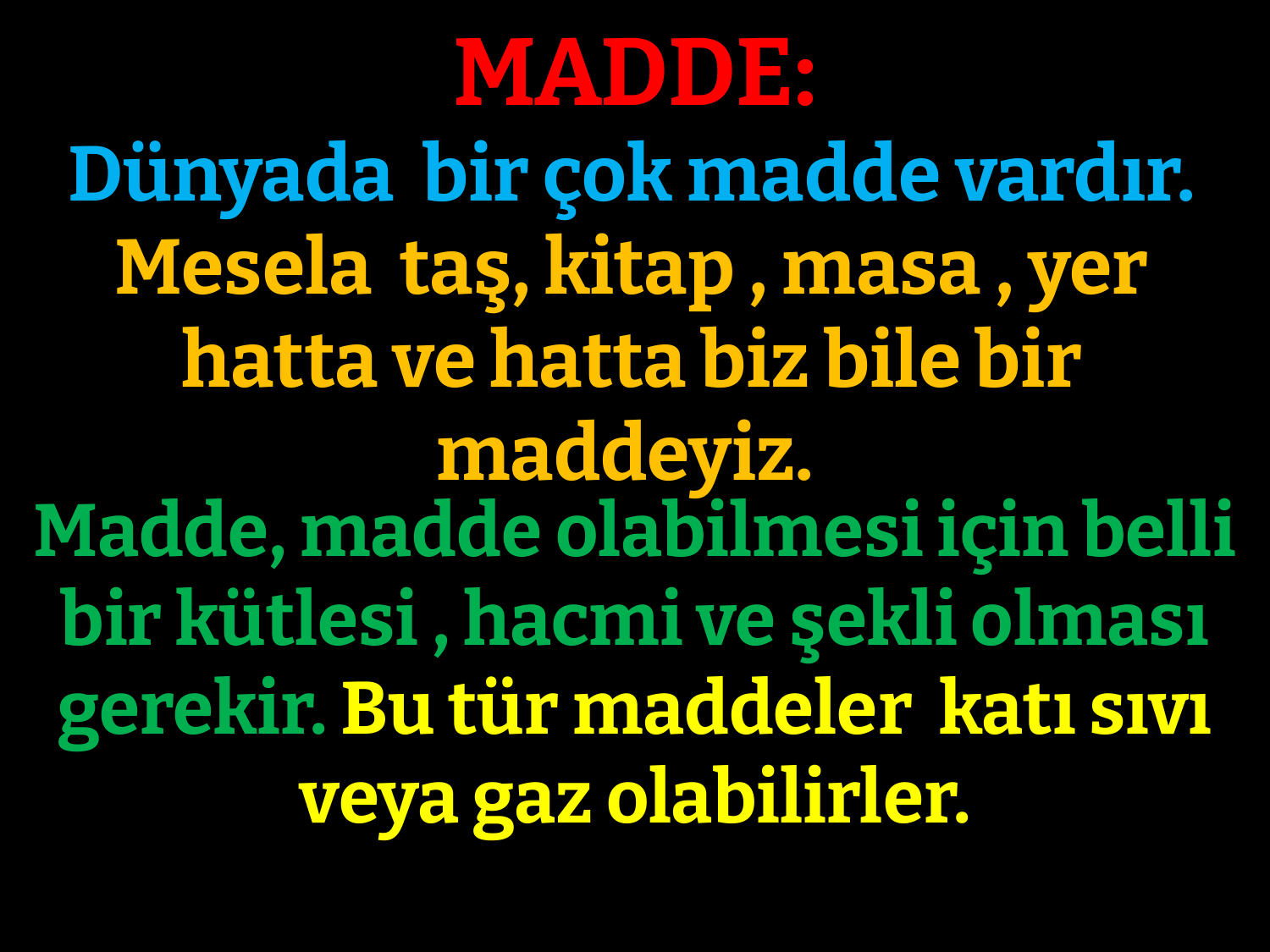

MADDE:
Dünyada  bir çok madde vardır. Mesela  taş, kitap , masa , yer hatta ve hatta biz bile bir maddeyiz.
#
Madde, madde olabilmesi için belli bir kütlesi , hacmi ve şekli olması gerekir. Bu tür maddeler  katı sıvı veya gaz olabilirler.